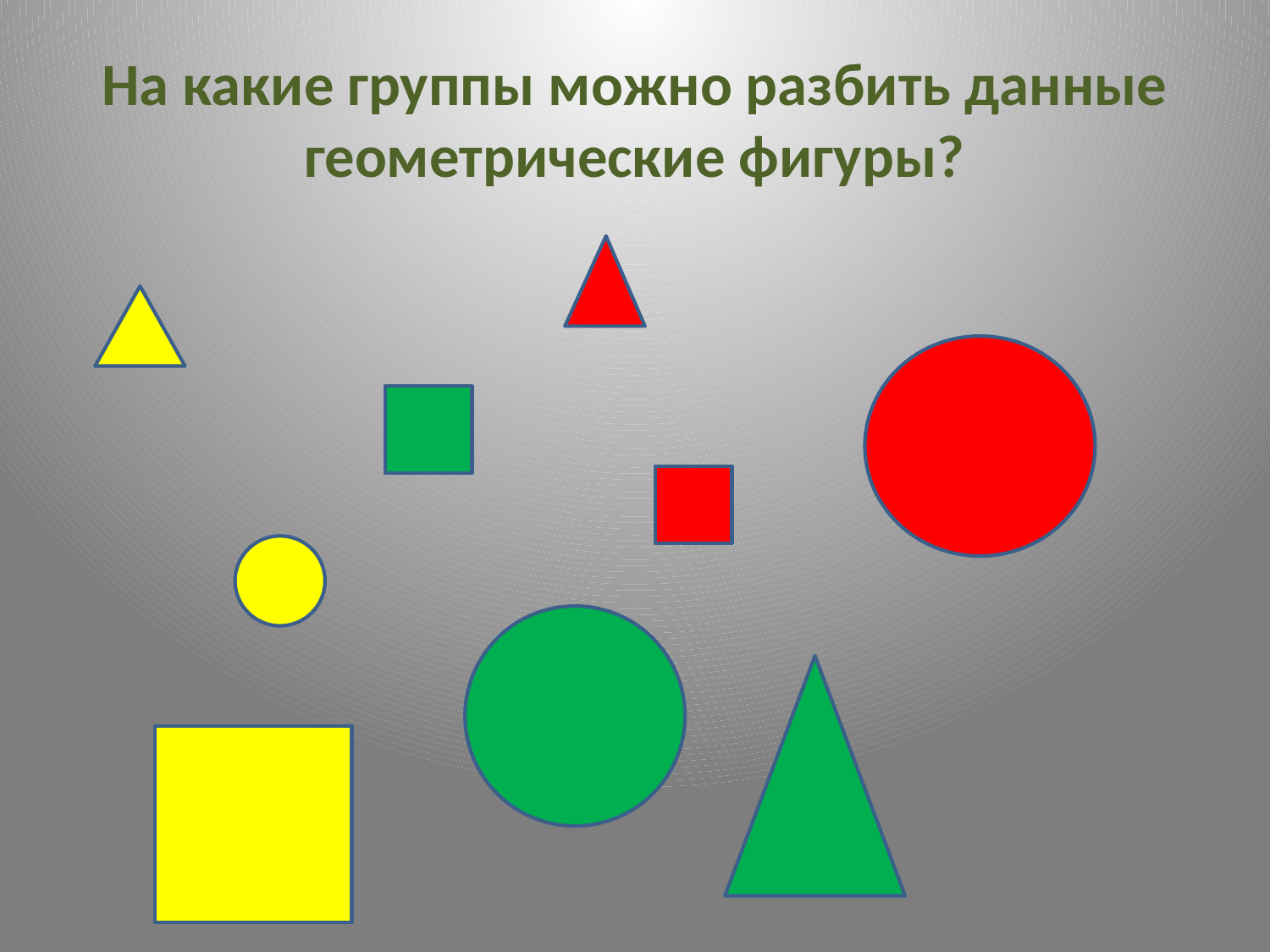

# На какие группы можно разбить данные геометрические фигуры?